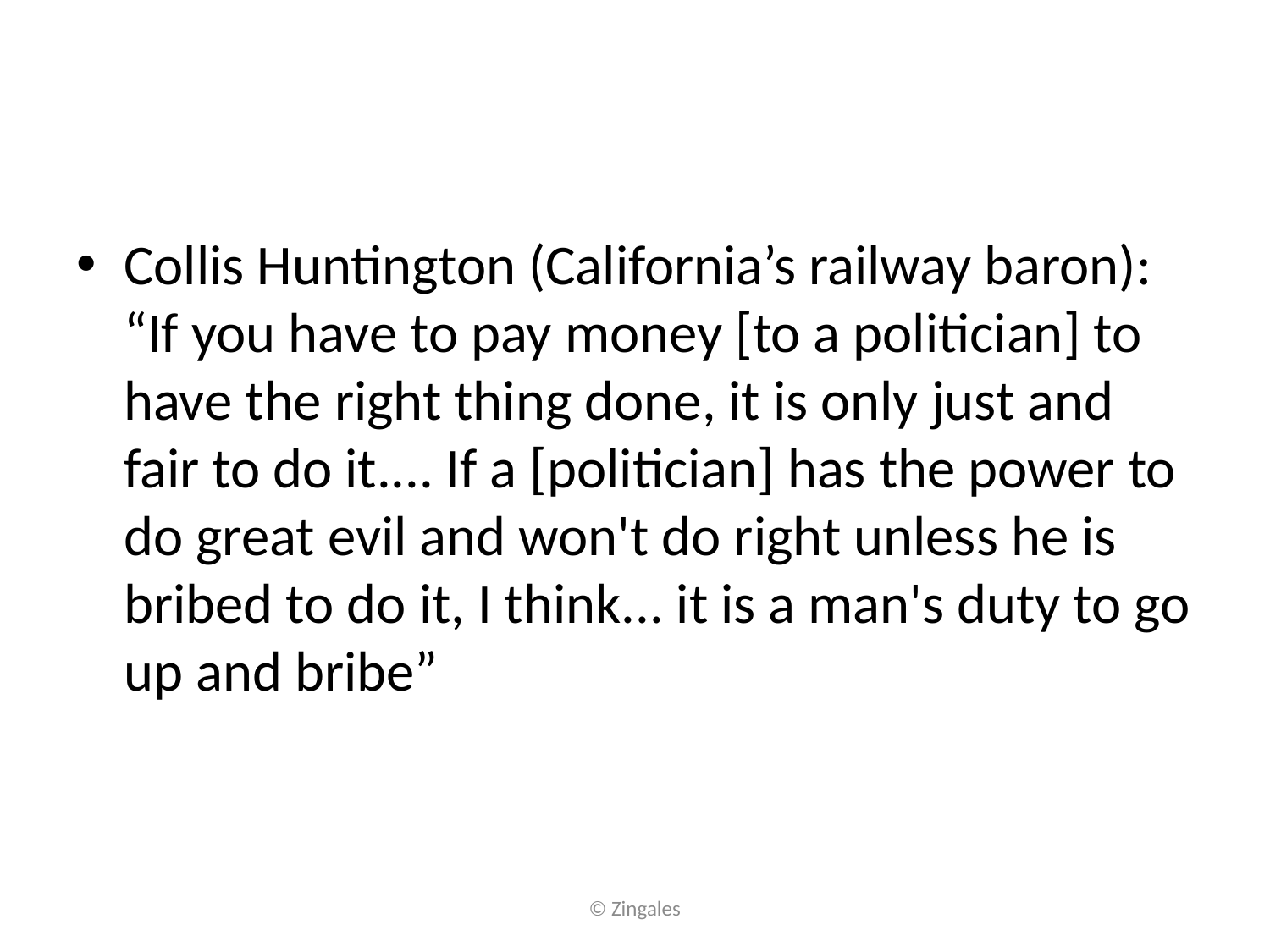

#
Collis Huntington (California’s railway baron): “If you have to pay money [to a politician] to have the right thing done, it is only just and fair to do it.... If a [politician] has the power to do great evil and won't do right unless he is bribed to do it, I think... it is a man's duty to go up and bribe”
© Zingales